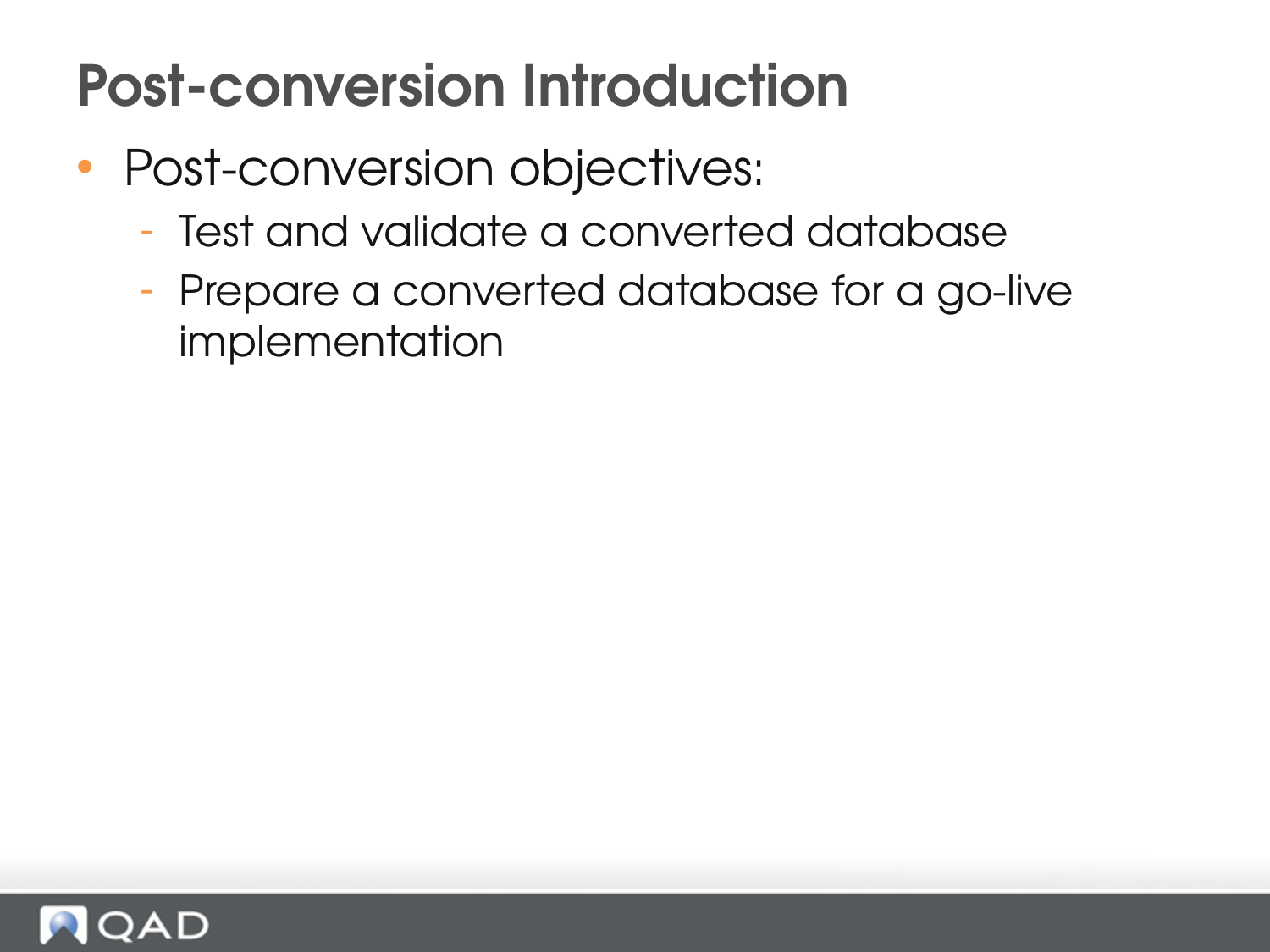

# Post-conversion Introduction
Post-conversion objectives:
Test and validate a converted database
Prepare a converted database for a go-live implementation